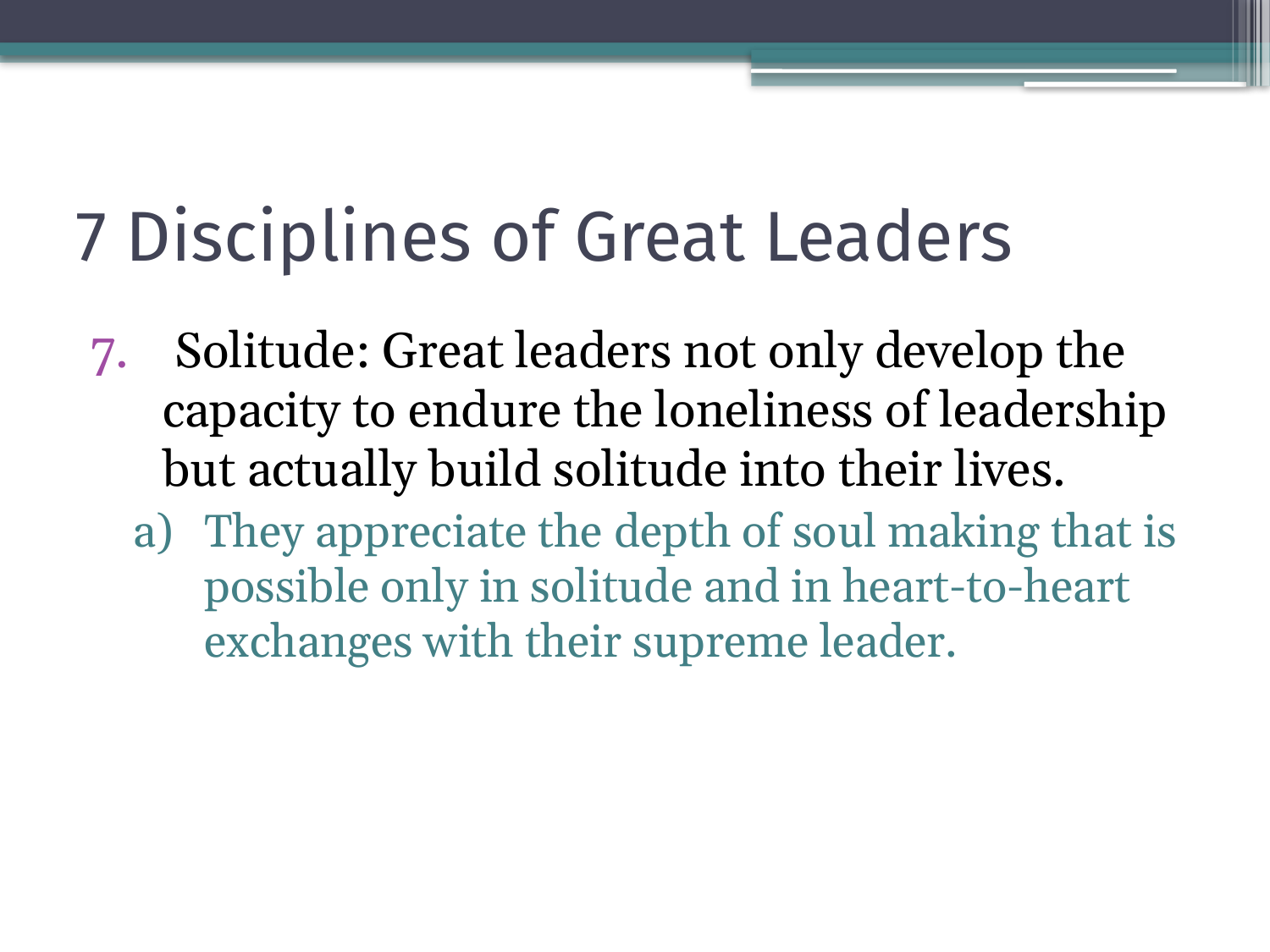

# 7 Disciplines of Great Leaders
 Solitude: Great leaders not only develop the capacity to endure the loneliness of leadership but actually build solitude into their lives.
They appreciate the depth of soul making that is possible only in solitude and in heart-to-heart exchanges with their supreme leader.